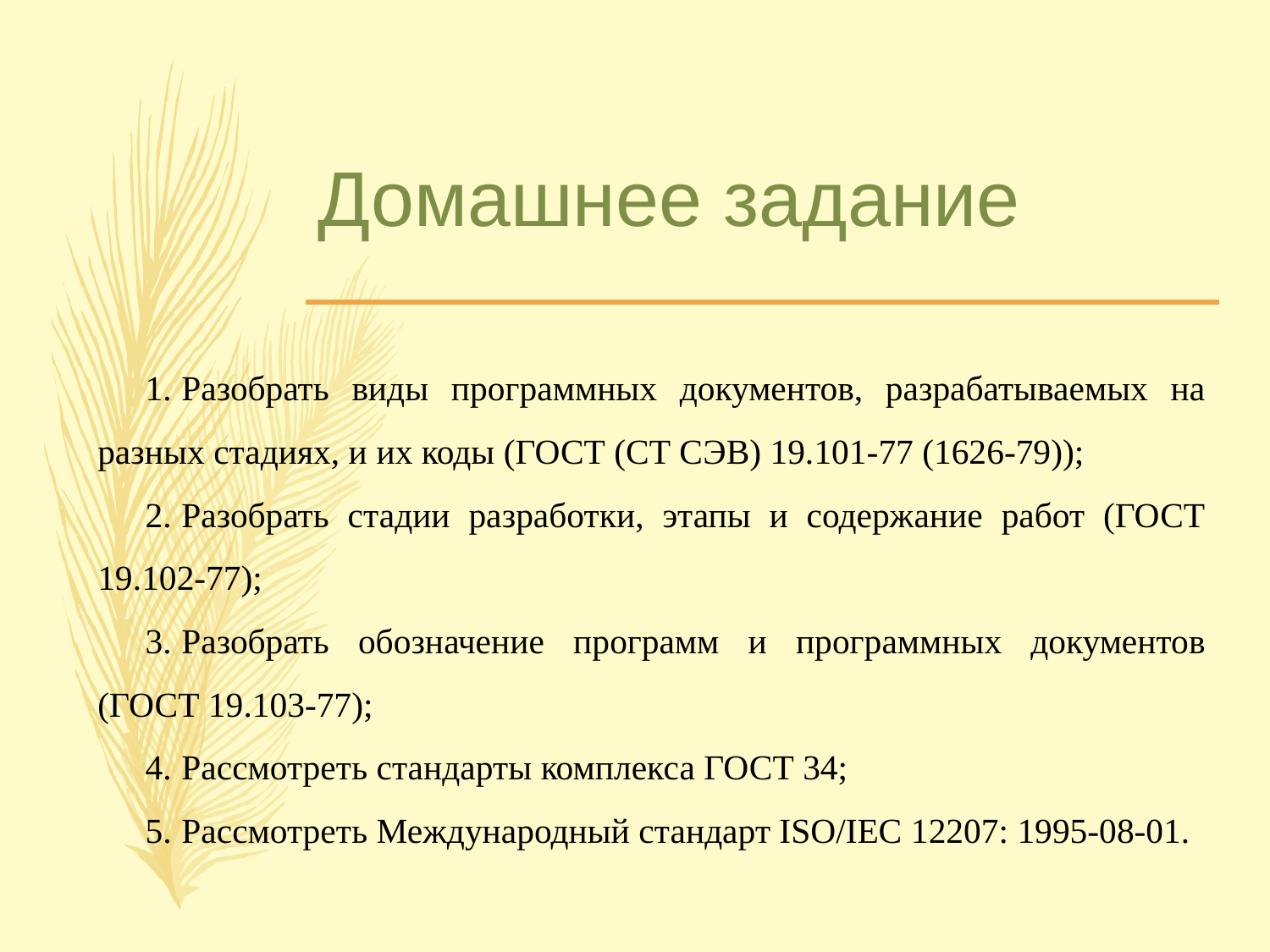

# Домашнее задание
Разобрать виды программных документов, разрабатываемых на разных стадиях, и их коды (ГОСТ (СТ СЭВ) 19.101-77 (1626-79));
Разобрать стадии разработки, этапы и содержание работ (ГОСТ 19.102-77);
Разобрать обозначение программ и программных документов (ГОСТ 19.103-77);
Рассмотреть стандарты комплекса ГОСТ 34;
Рассмотреть Международный стандарт ISO/IEC 12207: 1995-08-01.